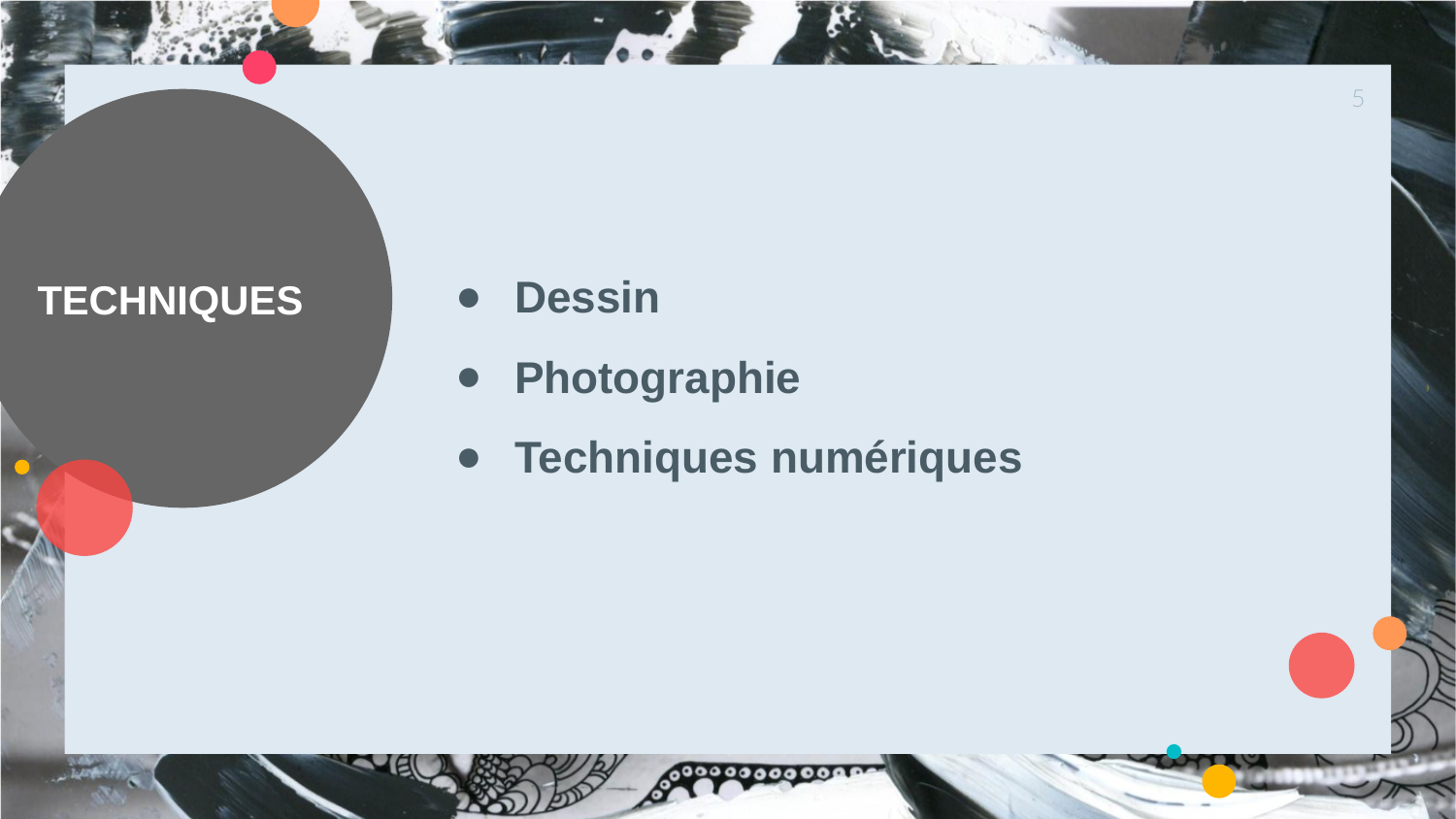

5
# TECHNIQUES
Dessin
Photographie
Techniques numériques